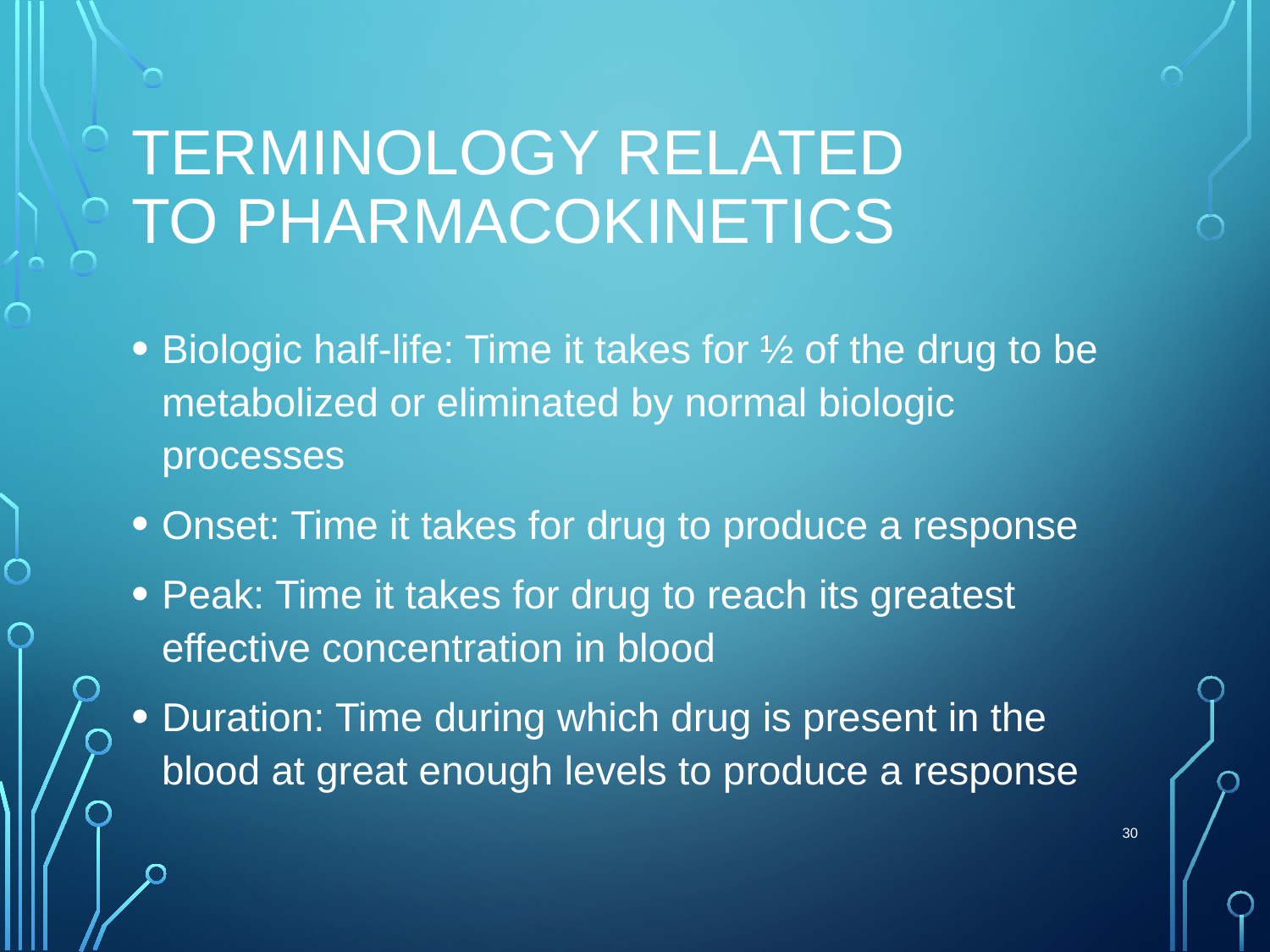

# Terminology Related to Pharmacokinetics
Biologic half-life: Time it takes for ½ of the drug to be metabolized or eliminated by normal biologic processes
Onset: Time it takes for drug to produce a response
Peak: Time it takes for drug to reach its greatest effective concentration in blood
Duration: Time during which drug is present in the blood at great enough levels to produce a response
 30